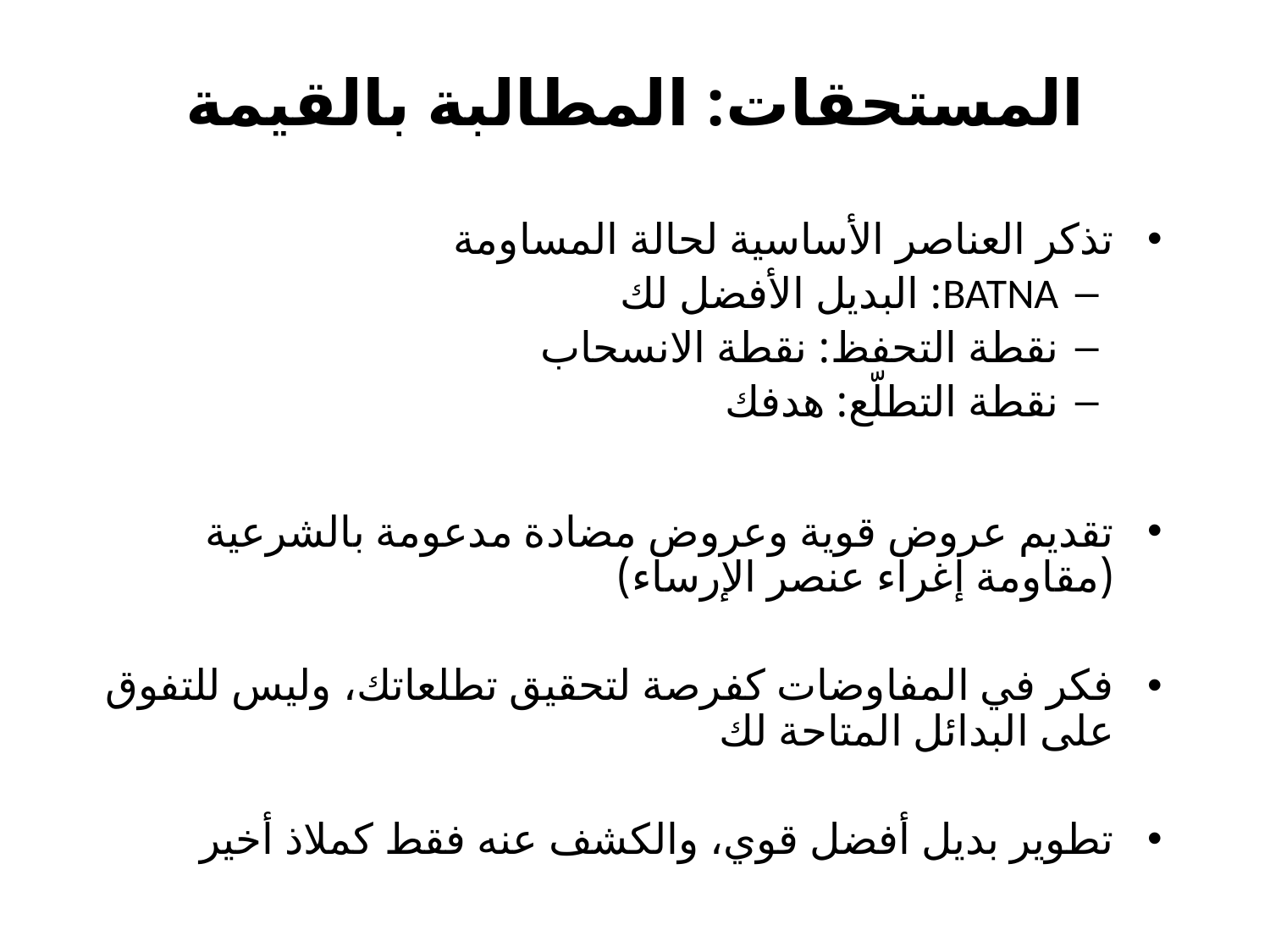

# المستحقات: المطالبة بالقيمة
تذكر العناصر الأساسية لحالة المساومة
BATNA: البديل الأفضل لك
نقطة التحفظ: نقطة الانسحاب
نقطة التطلّع: هدفك

تقديم عروض قوية وعروض مضادة مدعومة بالشرعية (مقاومة إغراء عنصر الإرساء)

فكر في المفاوضات كفرصة لتحقيق تطلعاتك، وليس للتفوق على البدائل المتاحة لك

تطوير بديل أفضل قوي، والكشف عنه فقط كملاذ أخير